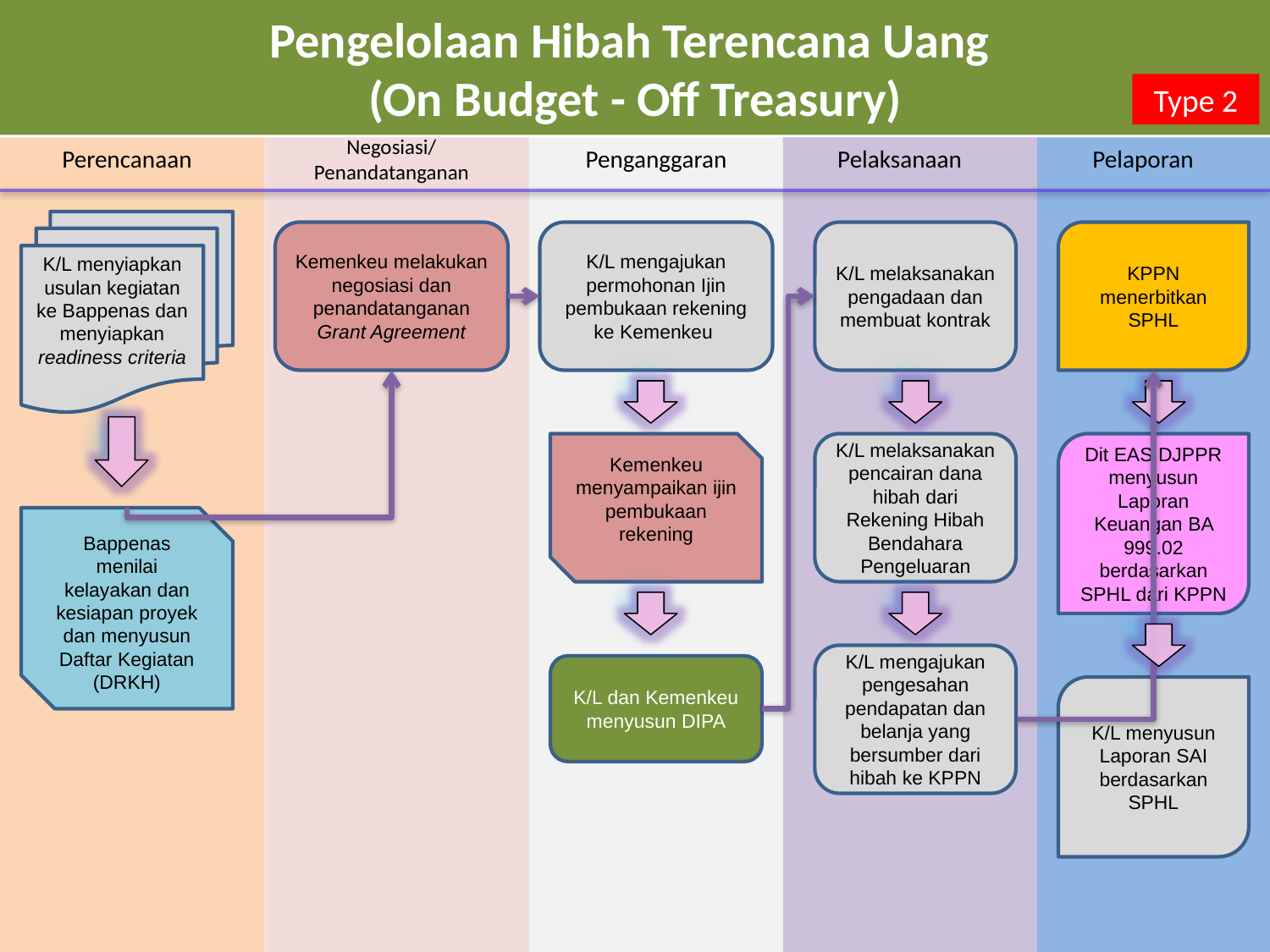

# Pengelolaan Hibah Terencana Uang (On Budget - Off Treasury)
Type 2
Negosiasi/ Penandatanganan
Penganggaran

Perencanaan
Pelaksanaan
Pelaporan
K/L menyiapkan usulan kegiatan ke Bappenas dan menyiapkan readiness criteria
Kemenkeu melakukan negosiasi dan penandatanganan Grant Agreement
K/L mengajukan permohonan Ijin pembukaan rekening ke Kemenkeu
K/L melaksanakan pengadaan dan membuat kontrak
KPPN menerbitkan SPHL

Kemenkeu menyampaikan ijin pembukaan rekening
K/L melaksanakan pencairan dana hibah dari Rekening Hibah Bendahara Pengeluaran
Dit EAS DJPPR menyusun Laporan Keuangan BA 999.02 berdasarkan SPHL dari KPPN
Bappenas menilai kelayakan dan kesiapan proyek dan menyusun Daftar Kegiatan (DRKH)

K/L mengajukan pengesahan pendapatan dan belanja yang bersumber dari hibah ke KPPN
K/L dan Kemenkeu menyusun DIPA
K/L menyusun Laporan SAI berdasarkan SPHL